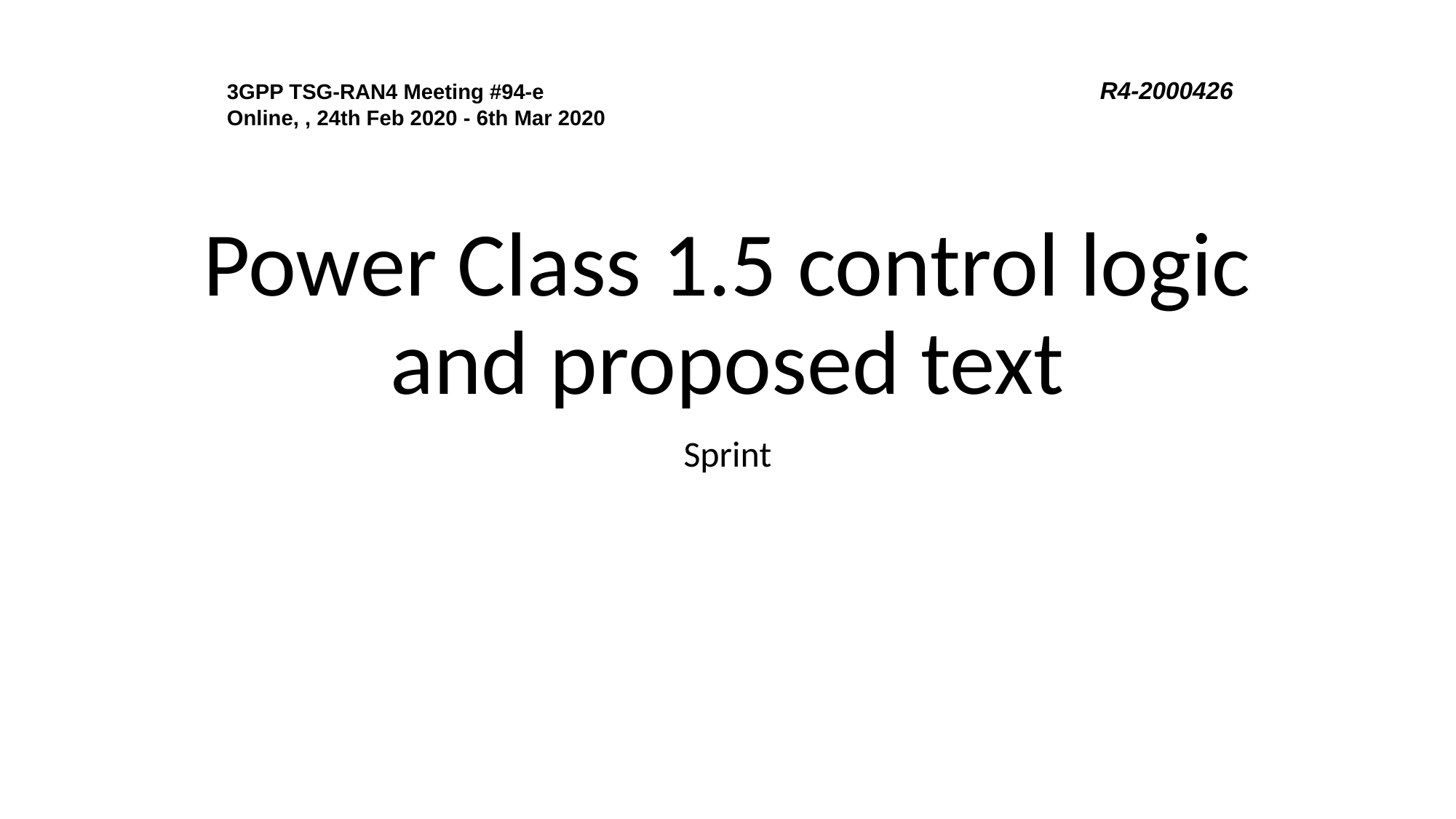

3GPP TSG-RAN4 Meeting #94-e			R4-2000426
Online, , 24th Feb 2020 - 6th Mar 2020
# Power Class 1.5 control logic and proposed text
Sprint